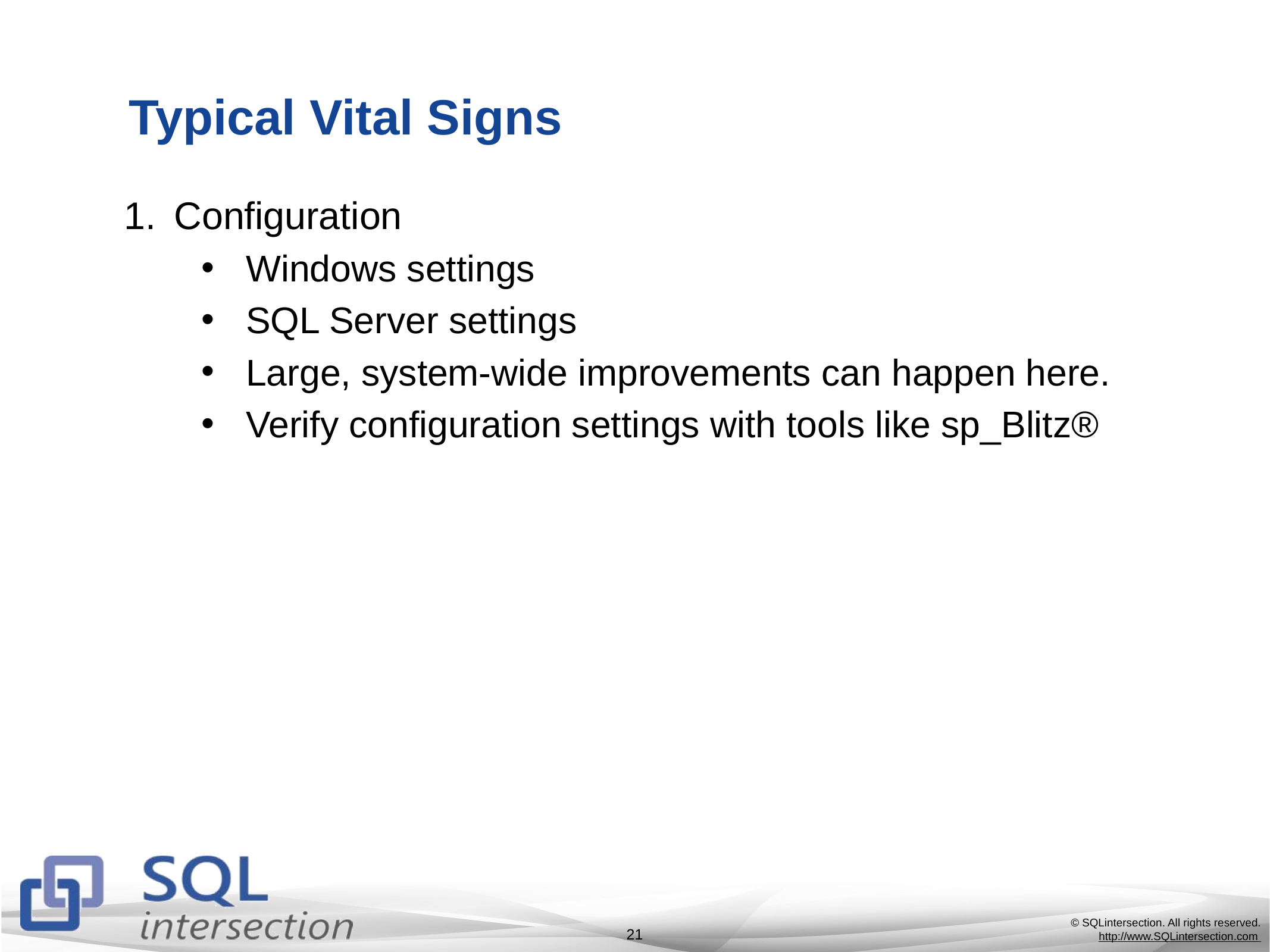

# Typical Vital Signs
Configuration
Windows settings
SQL Server settings
Large, system-wide improvements can happen here.
Verify configuration settings with tools like sp_Blitz®